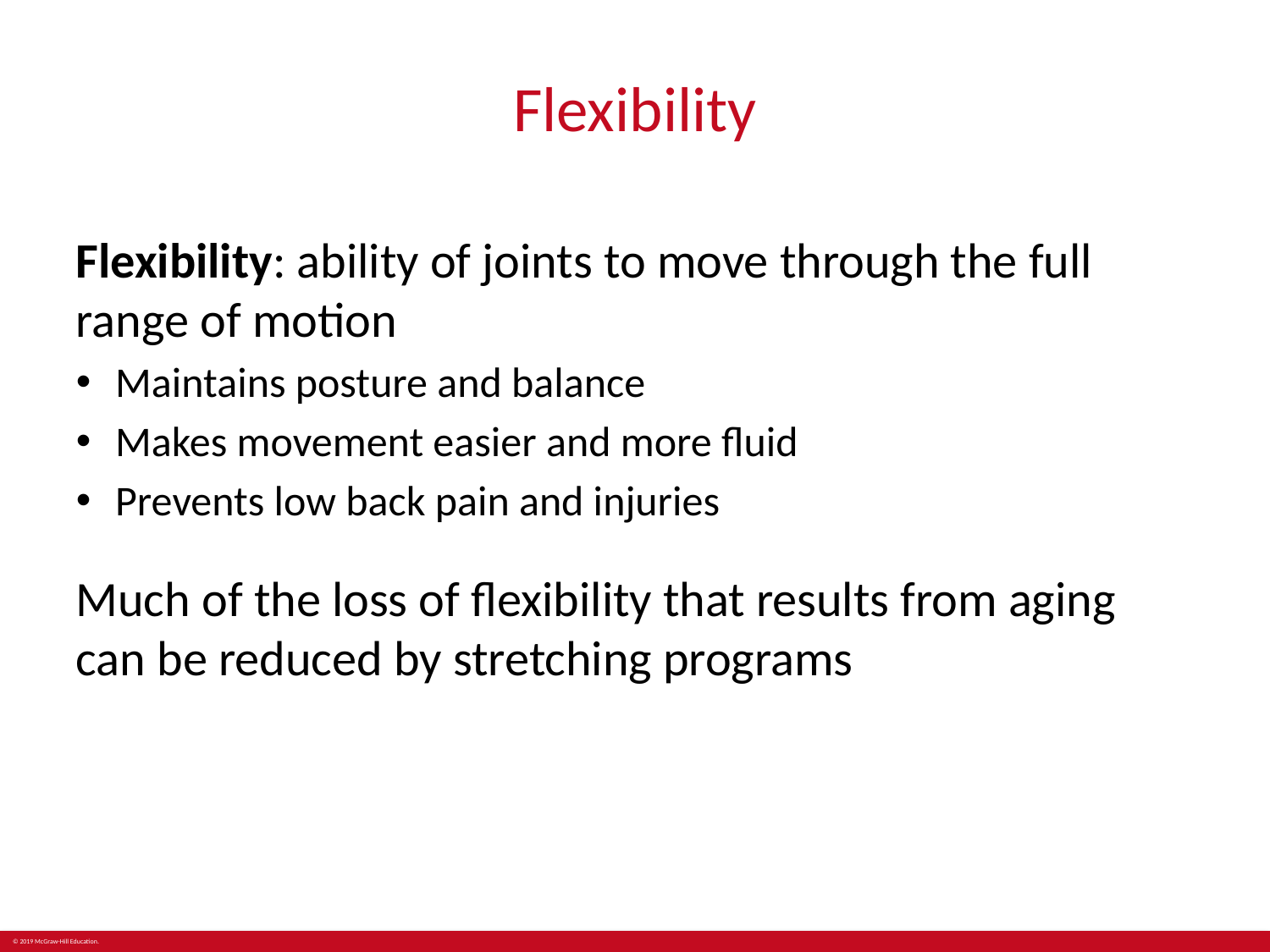

# Flexibility
Flexibility: ability of joints to move through the full range of motion
Maintains posture and balance
Makes movement easier and more fluid
Prevents low back pain and injuries
Much of the loss of flexibility that results from aging can be reduced by stretching programs